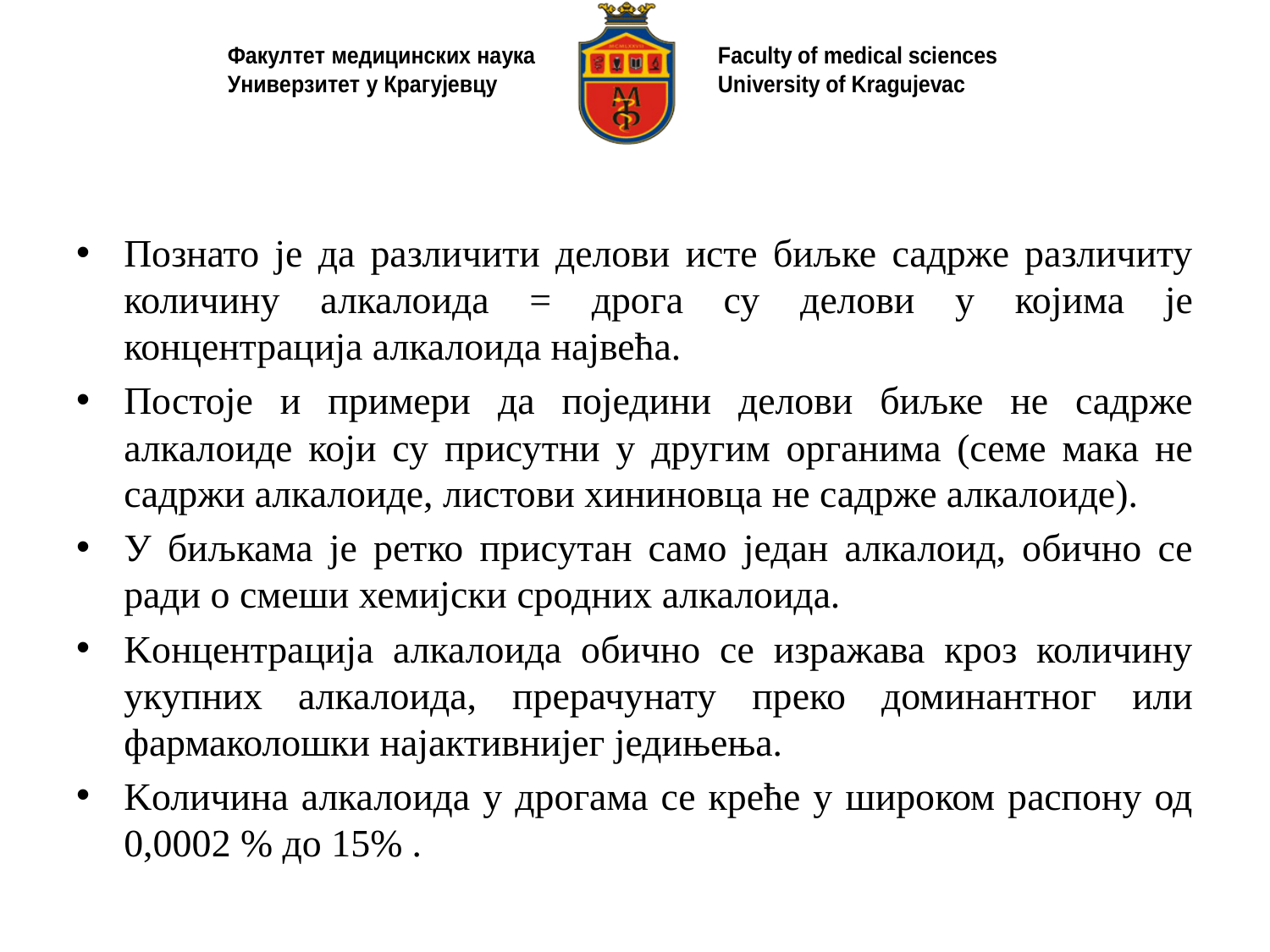

#
Познато је да различити делови исте биљке садрже различиту количину алкалоида = дрога су делови у којима је концентрација алкалоида највећа.
Постоје и примери да поједини делови биљке не садрже алкалоиде који су присутни у другим органима (семе мака не садржи алкалоиде, листови хининовца не садрже алкалоиде).
У биљкама је ретко присутан само један алкалоид, обично се ради о смеши хемијски сродних алкалоида.
Kонцентрација алкалоида обично се изражава кроз количину укупних алкалоида, прерачунату преко доминантног или фармаколошки најактивнијег једињења.
Kоличина алкалоида у дрогама се креће у широком распону од 0,0002 % до 15% .